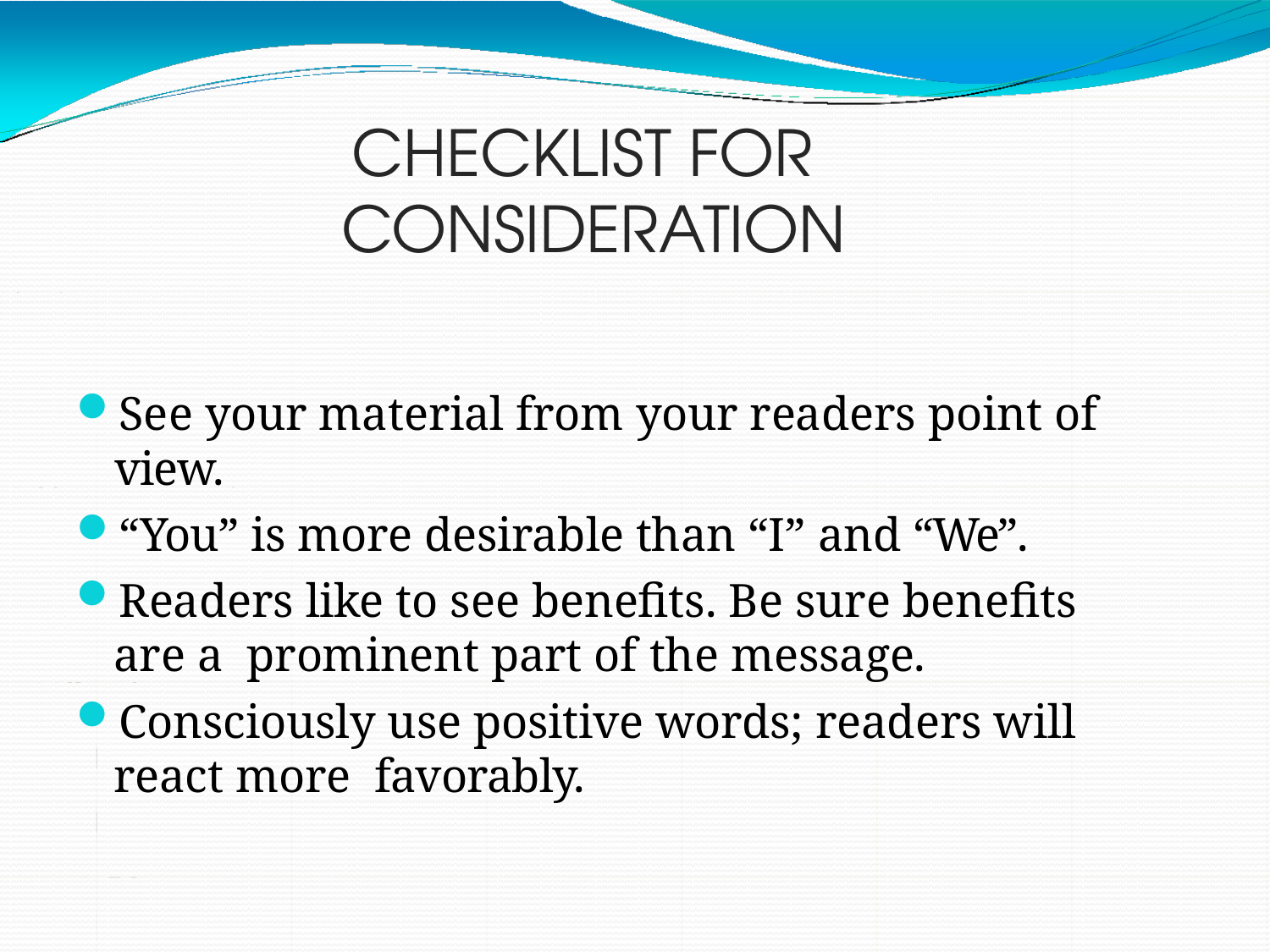

# CHECKLIST FOR  CONSIDERATION
See your material from your readers point of view.
“You” is more desirable than “I” and “We”.
Readers like to see benefits. Be sure benefits are a  prominent part of the message.
Consciously use positive words; readers will react more  favorably.